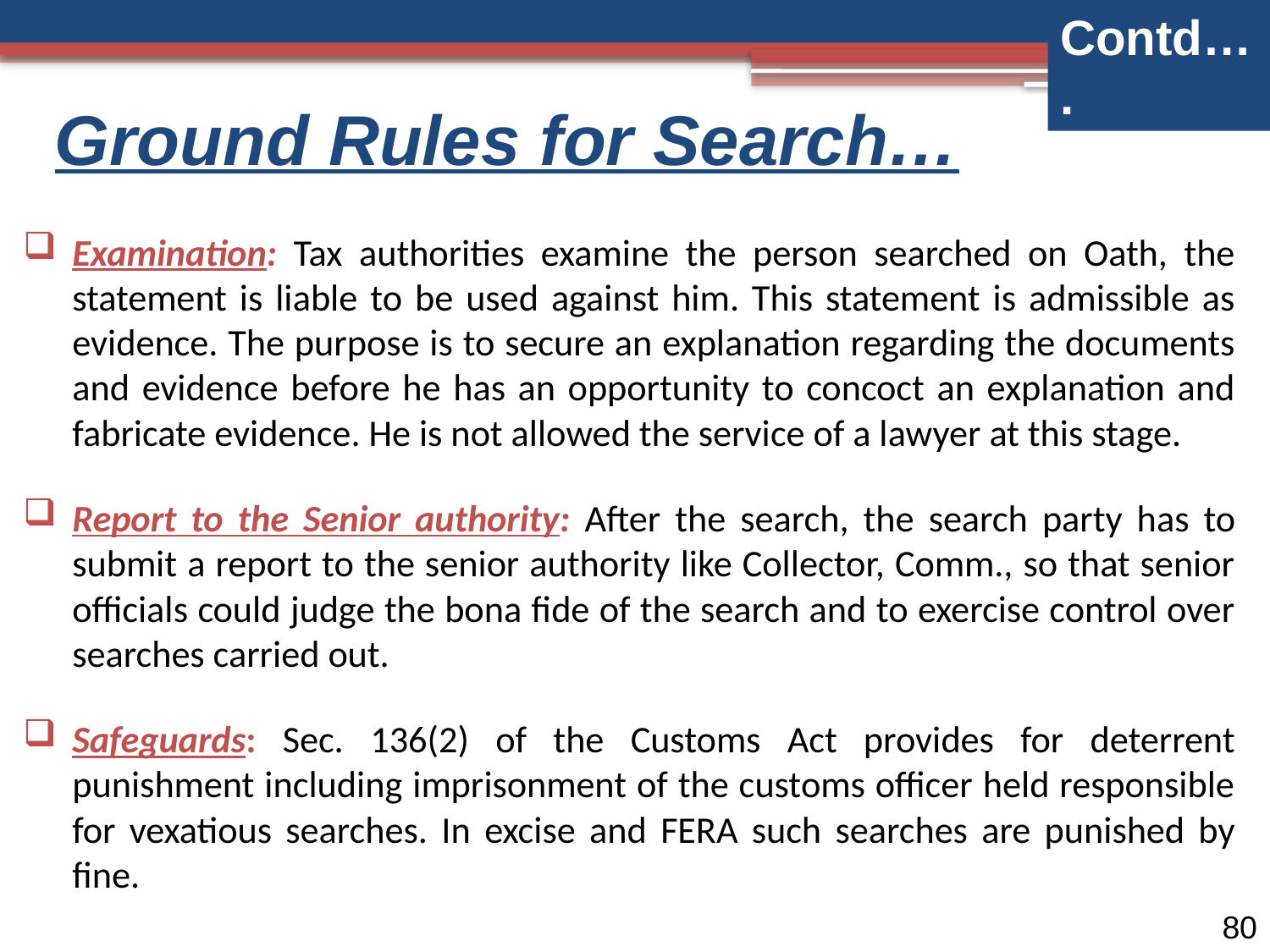

Contd….
Ground Rules for Search…
Examination: Tax authorities examine the person searched on Oath, the statement is liable to be used against him. This statement is admissible as evidence. The purpose is to secure an explanation regarding the documents and evidence before he has an opportunity to concoct an explanation and fabricate evidence. He is not allowed the service of a lawyer at this stage.

Report to the Senior authority: After the search, the search party has to submit a report to the senior authority like Collector, Comm., so that senior officials could judge the bona fide of the search and to exercise control over searches carried out.

Safeguards: Sec. 136(2) of the Customs Act provides for deterrent punishment including imprisonment of the customs officer held responsible for vexatious searches. In excise and FERA such searches are punished by fine.
80